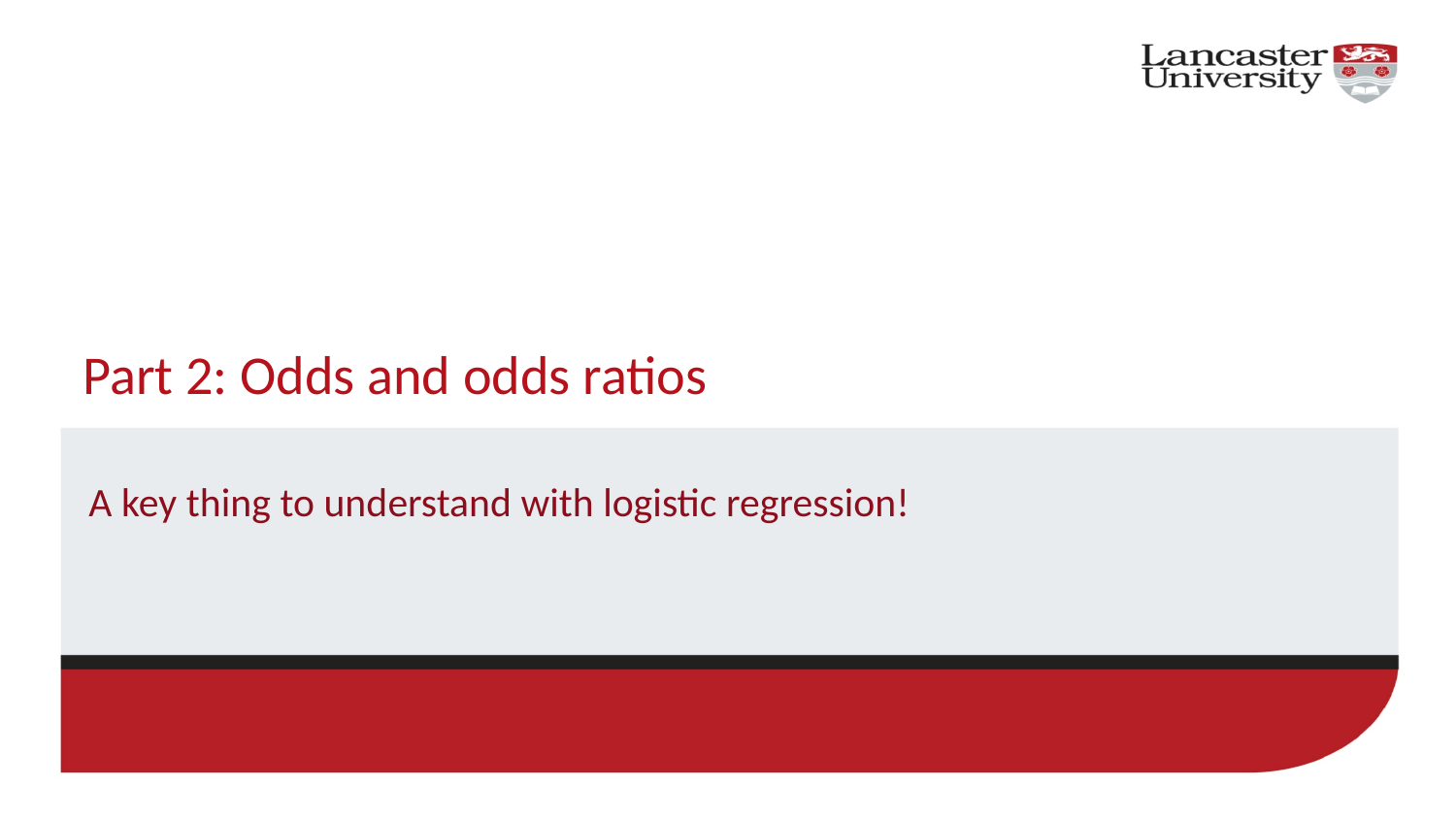

# Part 2: Odds and odds ratios
A key thing to understand with logistic regression!